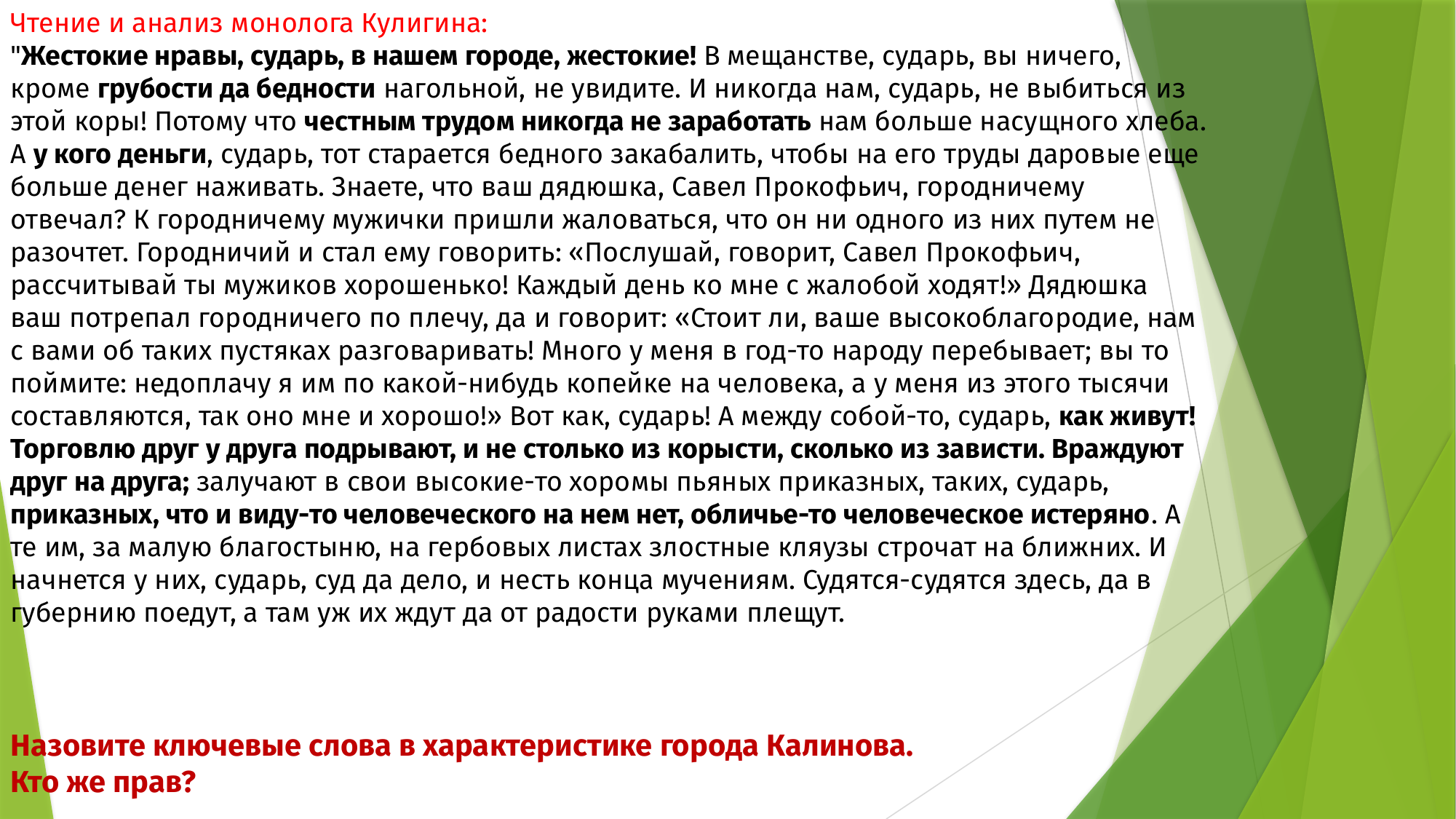

Чтение и анализ монолога Кулигина:
"Жестокие нравы, сударь, в нашем городе, жестокие! В мещанстве, сударь, вы ничего, кроме грубости да бедности нагольной, не увидите. И никогда нам, сударь, не выбиться из этой коры! Потому что честным трудом никогда не заработать нам больше насущного хлеба. А у кого деньги, сударь, тот старается бедного закабалить, чтобы на его труды даровые еще больше денег наживать. Знаете, что ваш дядюшка, Савел Прокофьич, городничему отвечал? К городничему мужички пришли жаловаться, что он ни одного из них путем не разочтет. Городничий и стал ему говорить: «Послушай, говорит, Савел Прокофьич, рассчитывай ты мужиков хорошенько! Каждый день ко мне с жалобой ходят!» Дядюшка ваш потрепал городничего по плечу, да и говорит: «Стоит ли, ваше высокоблагородие, нам с вами об таких пустяках разговаривать! Много у меня в год-то народу перебывает; вы то поймите: недоплачу я им по какой-нибудь копейке на человека, а у меня из этого тысячи составляются, так оно мне и хорошо!» Вот как, сударь! А между собой-то, сударь, как живут! Торговлю друг у друга подрывают, и не столько из корысти, сколько из зависти. Враждуют друг на друга; залучают в свои высокие-то хоромы пьяных приказных, таких, сударь, приказных, что и виду-то человеческого на нем нет, обличье-то человеческое истеряно. А те им, за малую благостыню, на гербовых листах злостные кляузы строчат на ближних. И начнется у них, сударь, суд да дело, и несть конца мучениям. Судятся-судятся здесь, да в губернию поедут, а там уж их ждут да от радости руками плещут.

Назовите ключевые слова в характеристике города Калинова.
Кто же прав?